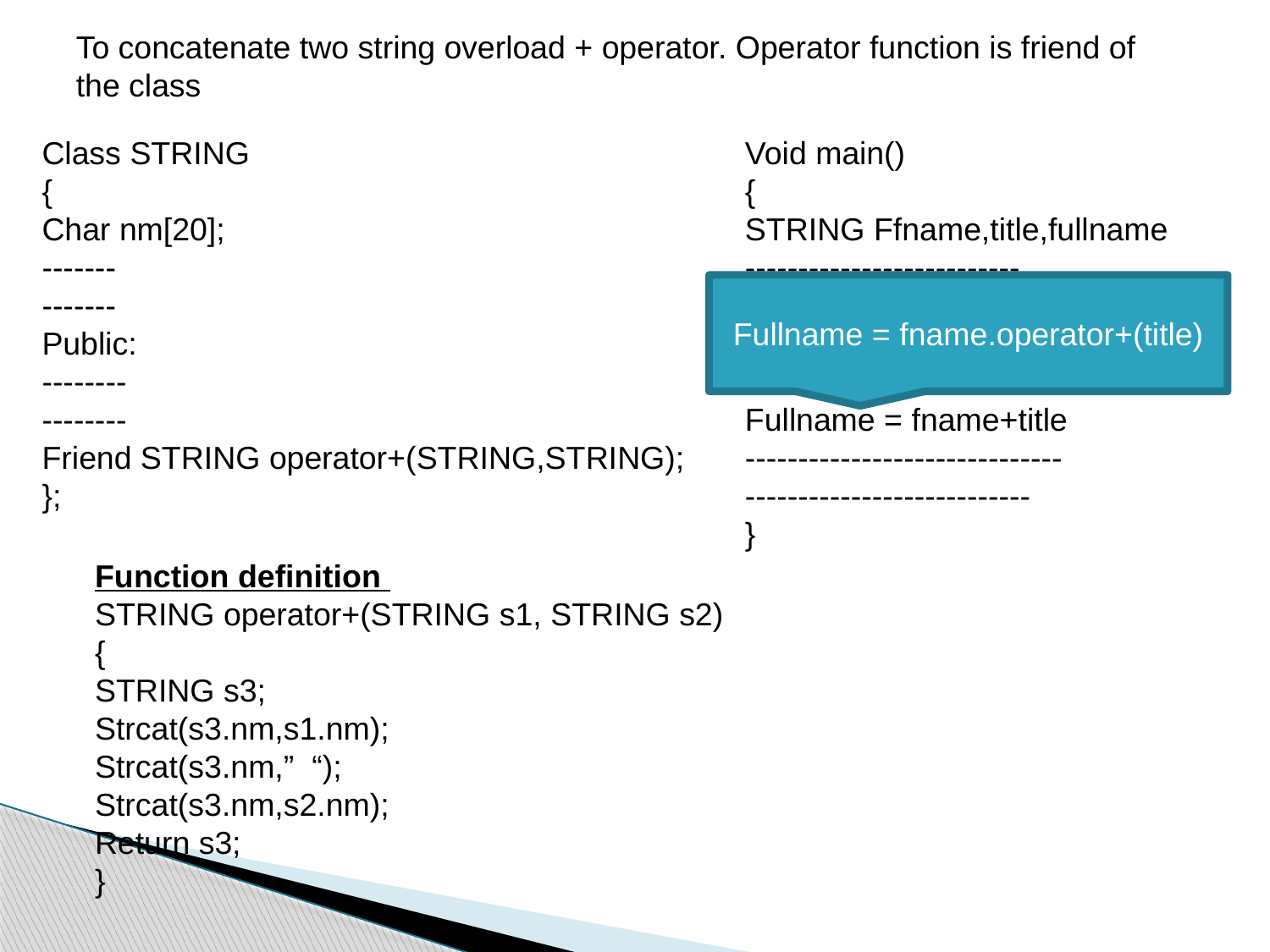

To concatenate two string overload + operator. Operator function is friend of the class
Class STRING
{
Char nm[20];
-------
-------
Public:
--------
--------
Friend STRING operator+(STRING,STRING);
};

Void main()
{
STRING Ffname,title,fullname
--------------------------
----------------------------
---------------------------
----------------------------
Fullname = fname+title
------------------------------
---------------------------
}
Fullname = fname.operator+(title)
Function definition
STRING operator+(STRING s1, STRING s2)
{
STRING s3;
Strcat(s3.nm,s1.nm);
Strcat(s3.nm,”  “);
Strcat(s3.nm,s2.nm);
Return s3;
}